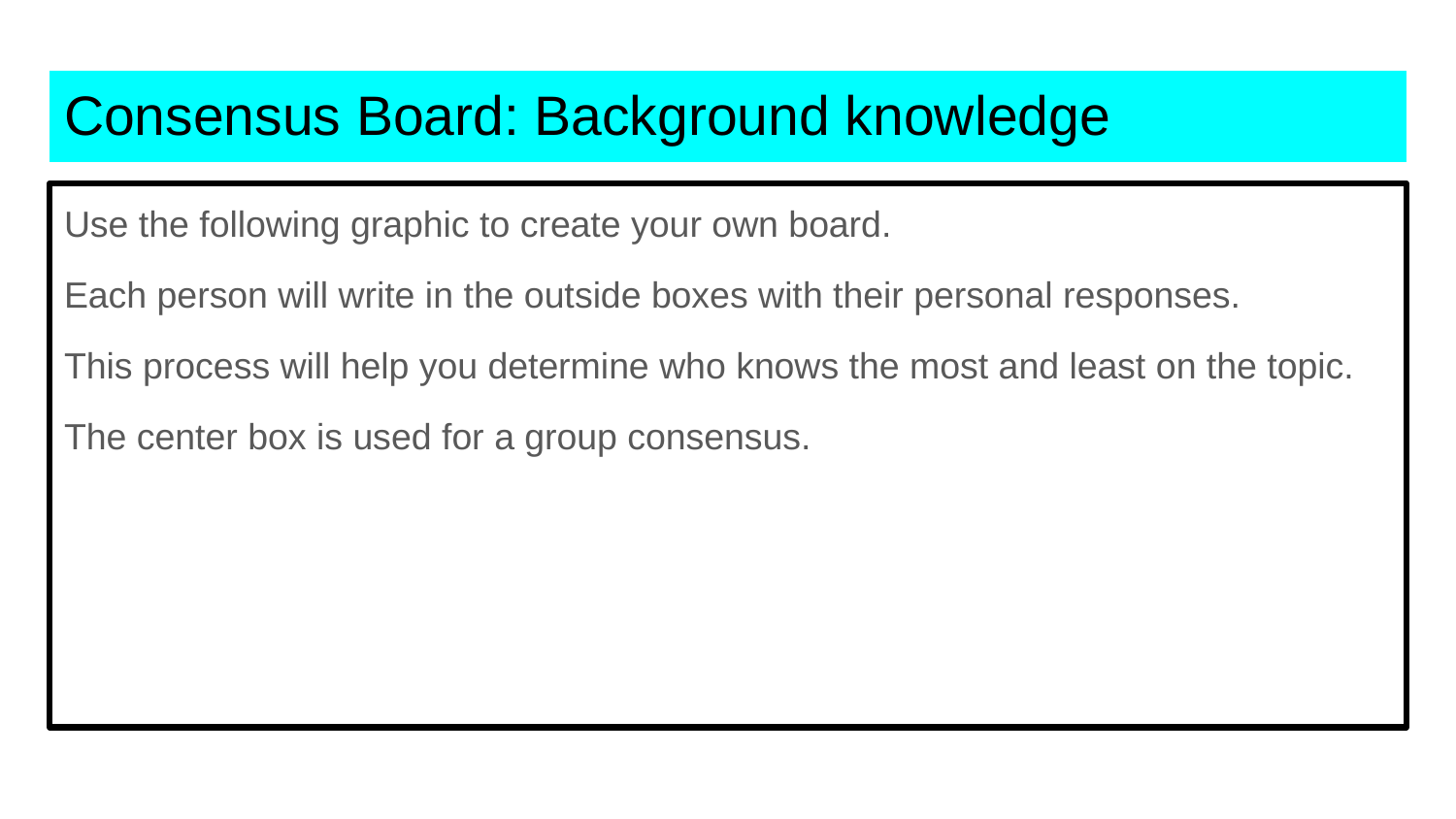

# Consensus Board: Background knowledge
Use the following graphic to create your own board.
Each person will write in the outside boxes with their personal responses.
This process will help you determine who knows the most and least on the topic.
The center box is used for a group consensus.